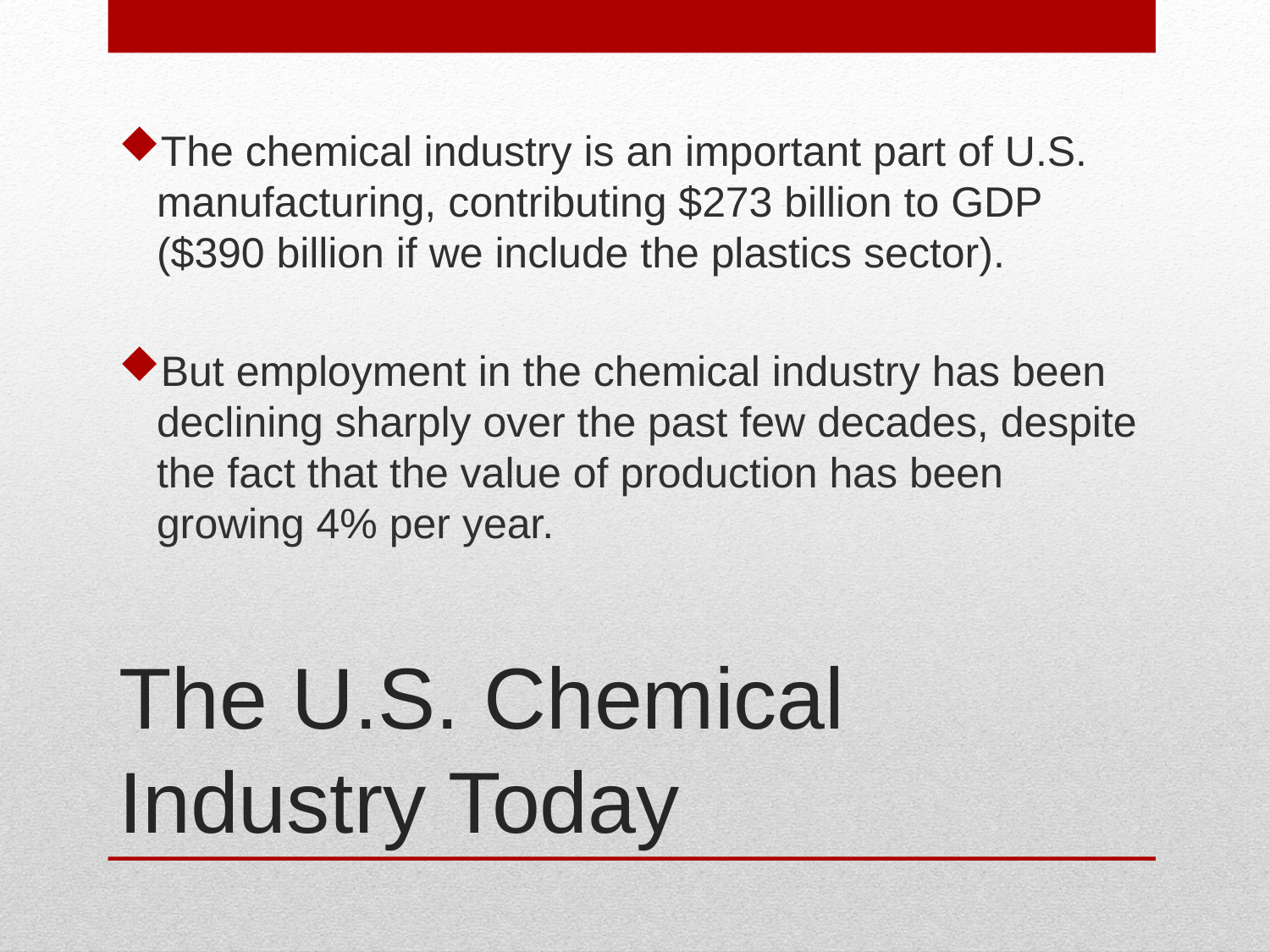

The chemical industry is an important part of U.S. manufacturing, contributing $273 billion to GDP ($390 billion if we include the plastics sector).

But employment in the chemical industry has been declining sharply over the past few decades, despite the fact that the value of production has been growing 4% per year.

# The U.S. Chemical Industry Today